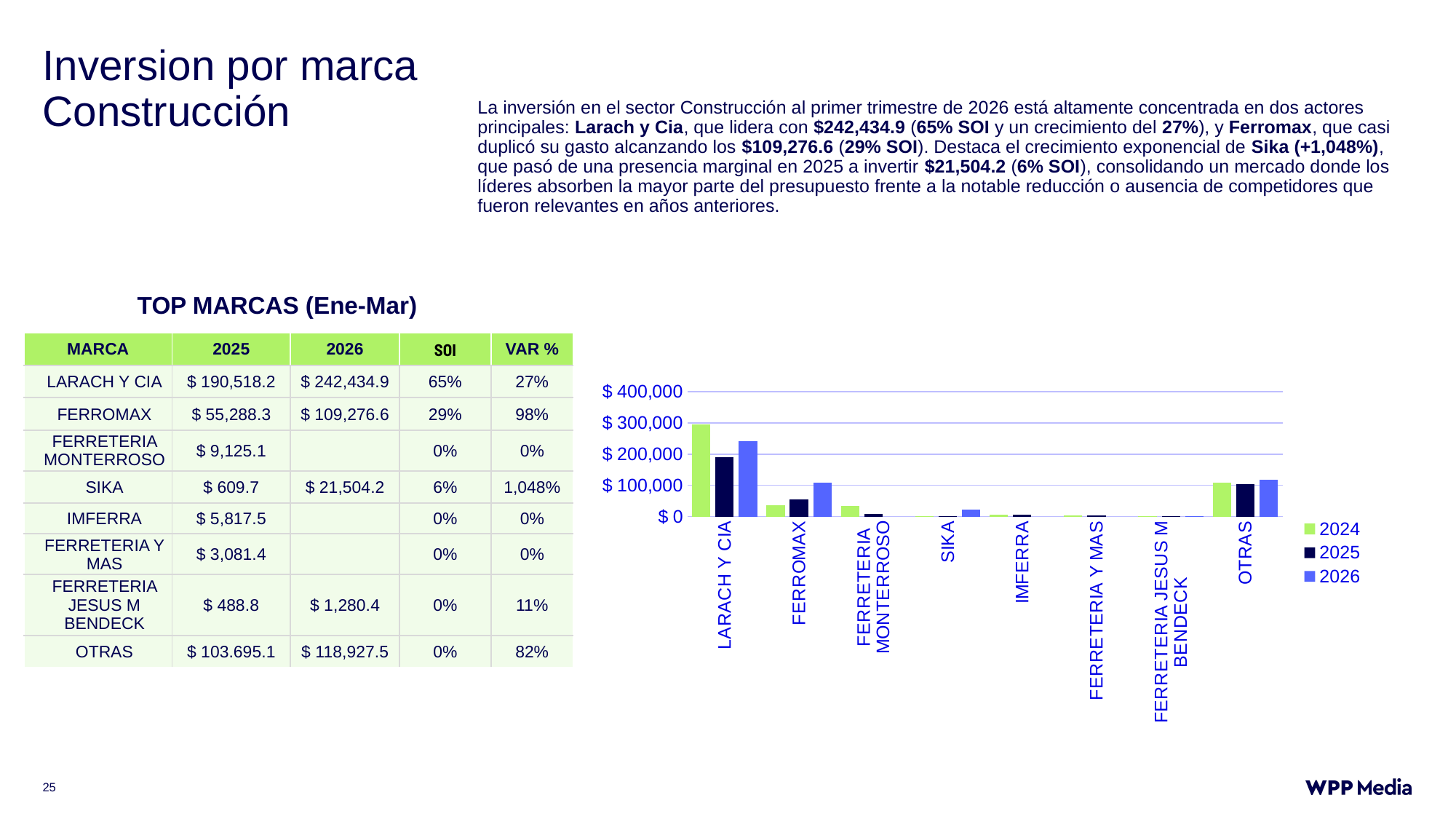

# Inversion por marca Construcción
La inversión en el sector Construcción al primer trimestre de 2026 está altamente concentrada en dos actores principales: Larach y Cia, que lidera con $242,434.9 (65% SOI y un crecimiento del 27%), y Ferromax, que casi duplicó su gasto alcanzando los $109,276.6 (29% SOI). Destaca el crecimiento exponencial de Sika (+1,048%), que pasó de una presencia marginal en 2025 a invertir $21,504.2 (6% SOI), consolidando un mercado donde los líderes absorben la mayor parte del presupuesto frente a la notable reducción o ausencia de competidores que fueron relevantes en años anteriores.
TOP MARCAS (Ene-Mar)
| MARCA | 2025 | 2026 | SOI | VAR % |
| --- | --- | --- | --- | --- |
| LARACH Y CIA | $ 190,518.2 | $ 242,434.9 | 65% | 27% |
| FERROMAX | $ 55,288.3 | $ 109,276.6 | 29% | 98% |
| FERRETERIA MONTERROSO | $ 9,125.1 |  | 0% | 0% |
| SIKA | $ 609.7 | $ 21,504.2 | 6% | 1,048% |
| IMFERRA | $ 5,817.5 |  | 0% | 0% |
| FERRETERIA Y MAS | $ 3,081.4 |  | 0% | 0% |
| FERRETERIA JESUS M BENDECK | $ 488.8 | $ 1,280.4 | 0% | 11% |
| OTRAS | $ 103.695.1 | $ 118,927.5 | 0% | 82% |

### Chart

| Category | 2024 | 2025 | 2026 |
|---|---|---|---|
| LARACH Y CIA | 295084.07060773636 | 190517.9532897997 | 242433.89938043978 |
| FERROMAX | 37455.54758740894 | 55287.576280758054 | 109275.6988946517 |
| FERRETERIA MONTERROSO | 33128.88875376924 | 9125.29708260638 | None |
| SIKA | 608.98 | 1873.67 | 21503.620000000003 |
| IMFERRA | 6019.36805675542 | 5817.12422411619 | None |
| FERRETERIA Y MAS | 3161.4968195067518 | 3080.8109831492125 | None |
| FERRETERIA JESUS M BENDECK | 487.6578125427192 | 1435.422906770033 | 1280.3662195751654 |
| OTRAS | 108806.3 | 103695.4 | 118927.3 |
25